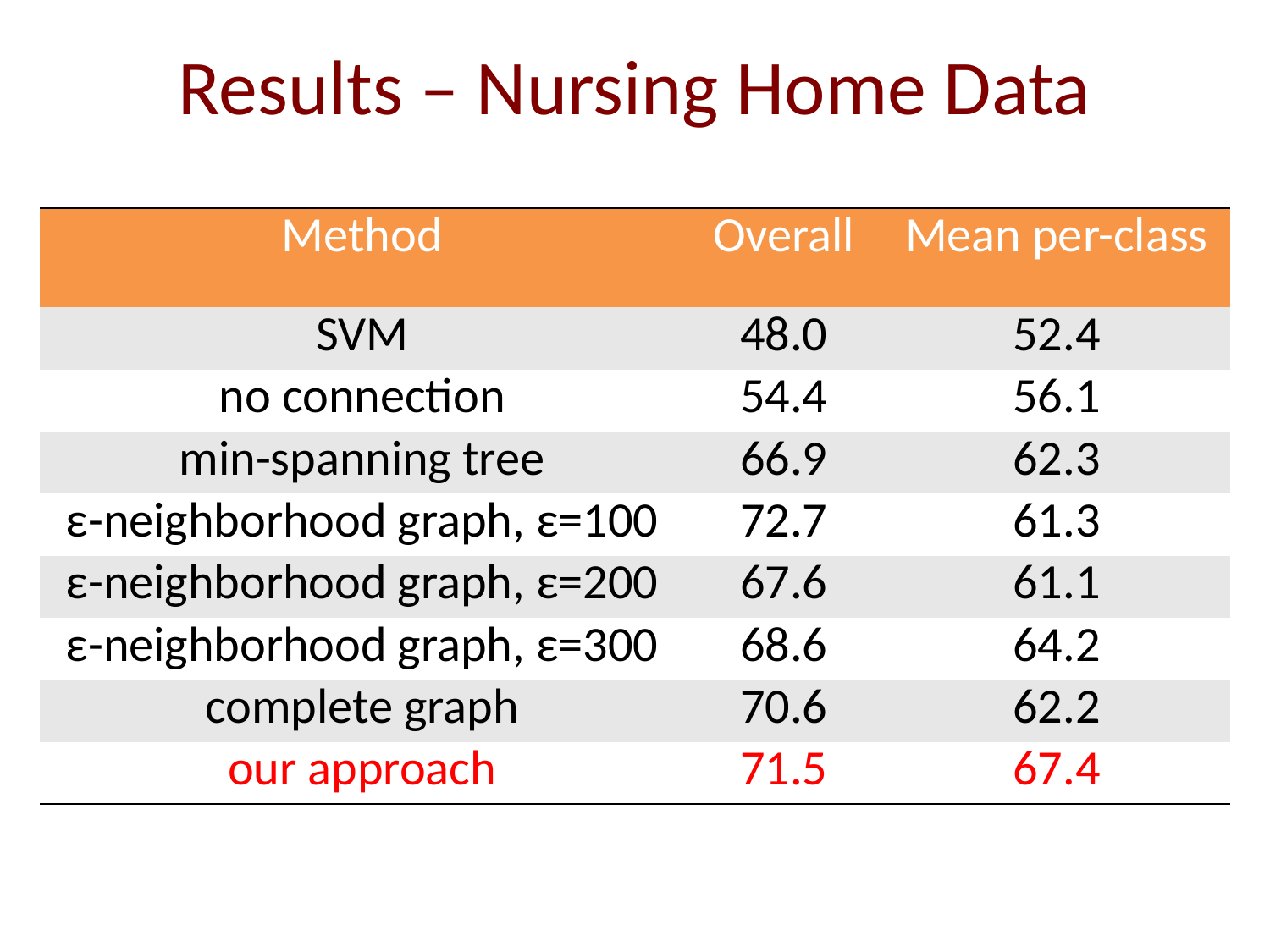

# Results – Nursing Home Data
| Method | Overall | Mean per-class |
| --- | --- | --- |
| SVM | 48.0 | 52.4 |
| no connection | 54.4 | 56.1 |
| min-spanning tree | 66.9 | 62.3 |
| ε-neighborhood graph, ε=100 | 72.7 | 61.3 |
| ε-neighborhood graph, ε=200 | 67.6 | 61.1 |
| ε-neighborhood graph, ε=300 | 68.6 | 64.2 |
| complete graph | 70.6 | 62.2 |
| our approach | 71.5 | 67.4 |